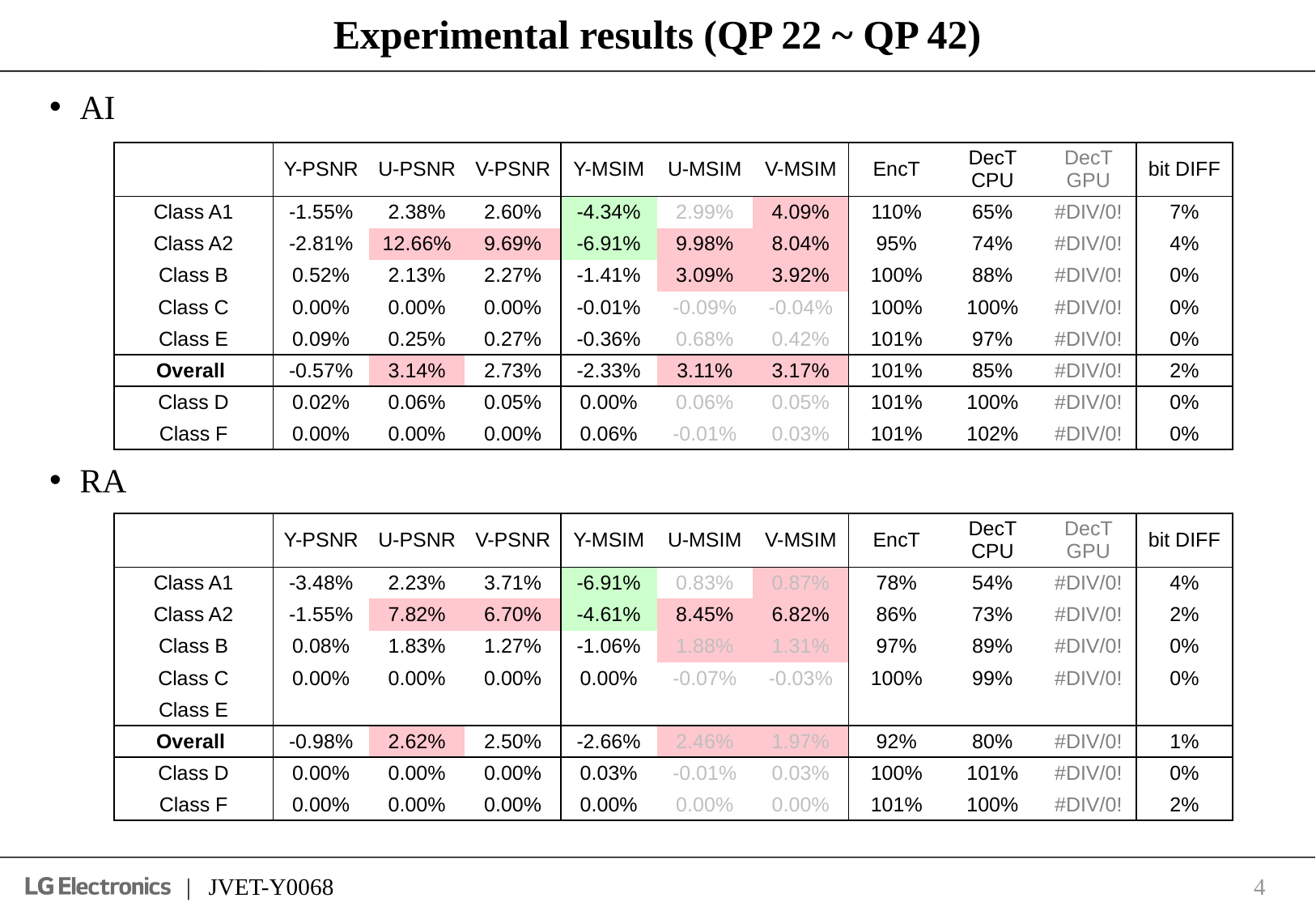

# Experimental results (QP 22 ~ QP 42)
AI

RA
|  | Y-PSNR | U-PSNR | V-PSNR | Y-MSIM | U-MSIM | V-MSIM | EncT | DecT CPU | DecT GPU | bit DIFF |
| --- | --- | --- | --- | --- | --- | --- | --- | --- | --- | --- |
| Class A1 | -1.55% | 2.38% | 2.60% | -4.34% | 2.99% | 4.09% | 110% | 65% | #DIV/0! | 7% |
| Class A2 | -2.81% | 12.66% | 9.69% | -6.91% | 9.98% | 8.04% | 95% | 74% | #DIV/0! | 4% |
| Class B | 0.52% | 2.13% | 2.27% | -1.41% | 3.09% | 3.92% | 100% | 88% | #DIV/0! | 0% |
| Class C | 0.00% | 0.00% | 0.00% | -0.01% | -0.09% | -0.04% | 100% | 100% | #DIV/0! | 0% |
| Class E | 0.09% | 0.25% | 0.27% | -0.36% | 0.68% | 0.42% | 101% | 97% | #DIV/0! | 0% |
| Overall | -0.57% | 3.14% | 2.73% | -2.33% | 3.11% | 3.17% | 101% | 85% | #DIV/0! | 2% |
| Class D | 0.02% | 0.06% | 0.05% | 0.00% | 0.06% | 0.05% | 101% | 100% | #DIV/0! | 0% |
| Class F | 0.00% | 0.00% | 0.00% | 0.06% | -0.01% | 0.03% | 101% | 102% | #DIV/0! | 0% |
|  | Y-PSNR | U-PSNR | V-PSNR | Y-MSIM | U-MSIM | V-MSIM | EncT | DecT CPU | DecT GPU | bit DIFF |
| --- | --- | --- | --- | --- | --- | --- | --- | --- | --- | --- |
| Class A1 | -3.48% | 2.23% | 3.71% | -6.91% | 0.83% | 0.87% | 78% | 54% | #DIV/0! | 4% |
| Class A2 | -1.55% | 7.82% | 6.70% | -4.61% | 8.45% | 6.82% | 86% | 73% | #DIV/0! | 2% |
| Class B | 0.08% | 1.83% | 1.27% | -1.06% | 1.88% | 1.31% | 97% | 89% | #DIV/0! | 0% |
| Class C | 0.00% | 0.00% | 0.00% | 0.00% | -0.07% | -0.03% | 100% | 99% | #DIV/0! | 0% |
| Class E |  |  |  |  |  |  |  |  |  |  |
| Overall | -0.98% | 2.62% | 2.50% | -2.66% | 2.46% | 1.97% | 92% | 80% | #DIV/0! | 1% |
| Class D | 0.00% | 0.00% | 0.00% | 0.03% | -0.01% | 0.03% | 100% | 101% | #DIV/0! | 0% |
| Class F | 0.00% | 0.00% | 0.00% | 0.00% | 0.00% | 0.00% | 101% | 100% | #DIV/0! | 2% |
4